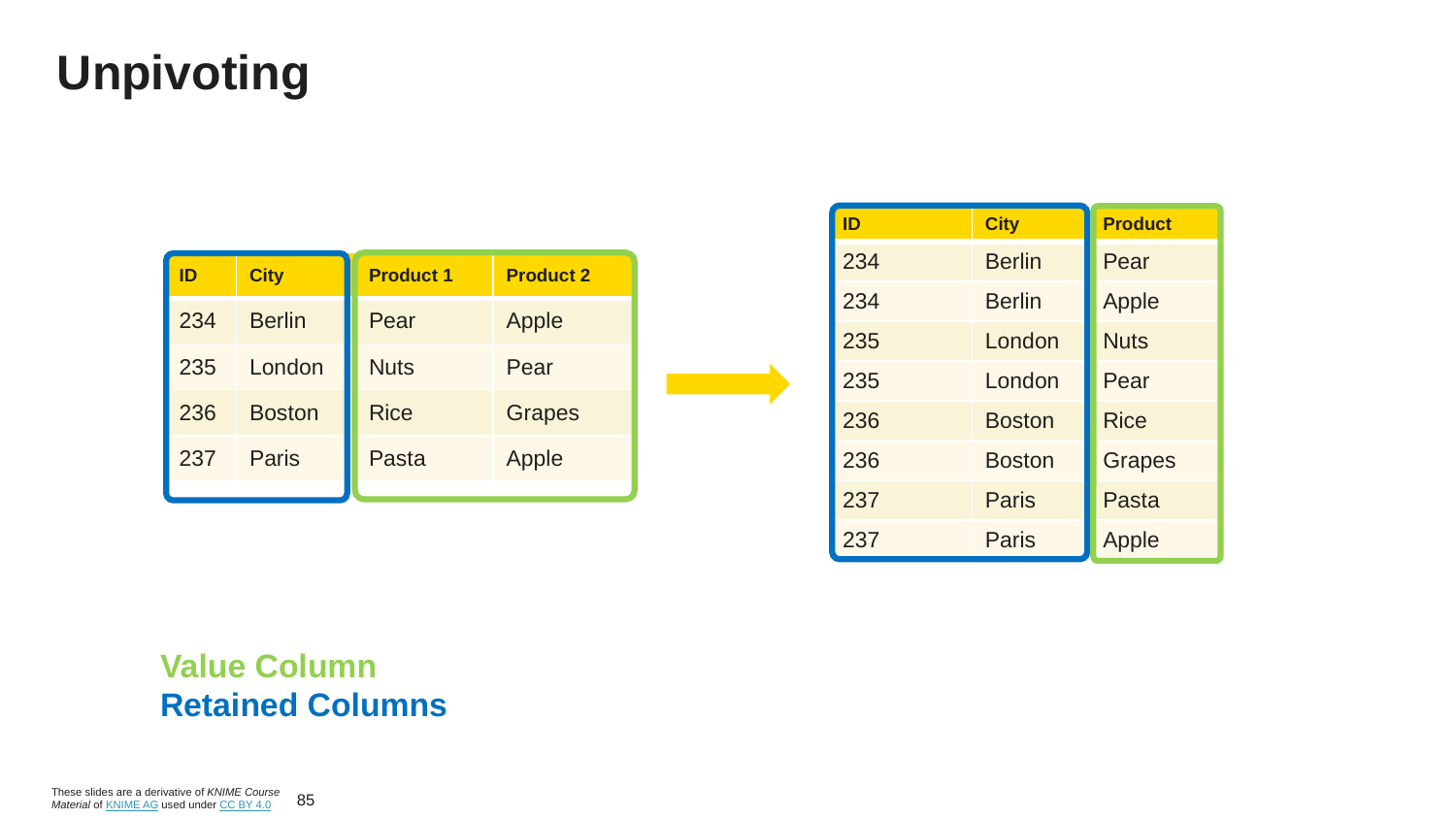

# Unpivoting

| ID | City | Product |
| --- | --- | --- |
| 234 | Berlin | Pear |
| 234 | Berlin | Apple |
| 235 | London | Nuts |
| 235 | London | Pear |
| 236 | Boston | Rice |
| 236 | Boston | Grapes |
| 237 | Paris | Pasta |
| 237 | Paris | Apple |
| ID | City | Product 1 | Product 2 |
| --- | --- | --- | --- |
| 234 | Berlin | Pear | Apple |
| 235 | London | Nuts | Pear |
| 236 | Boston | Rice | Grapes |
| 237 | Paris | Pasta | Apple |

Value Column
Retained Columns
85